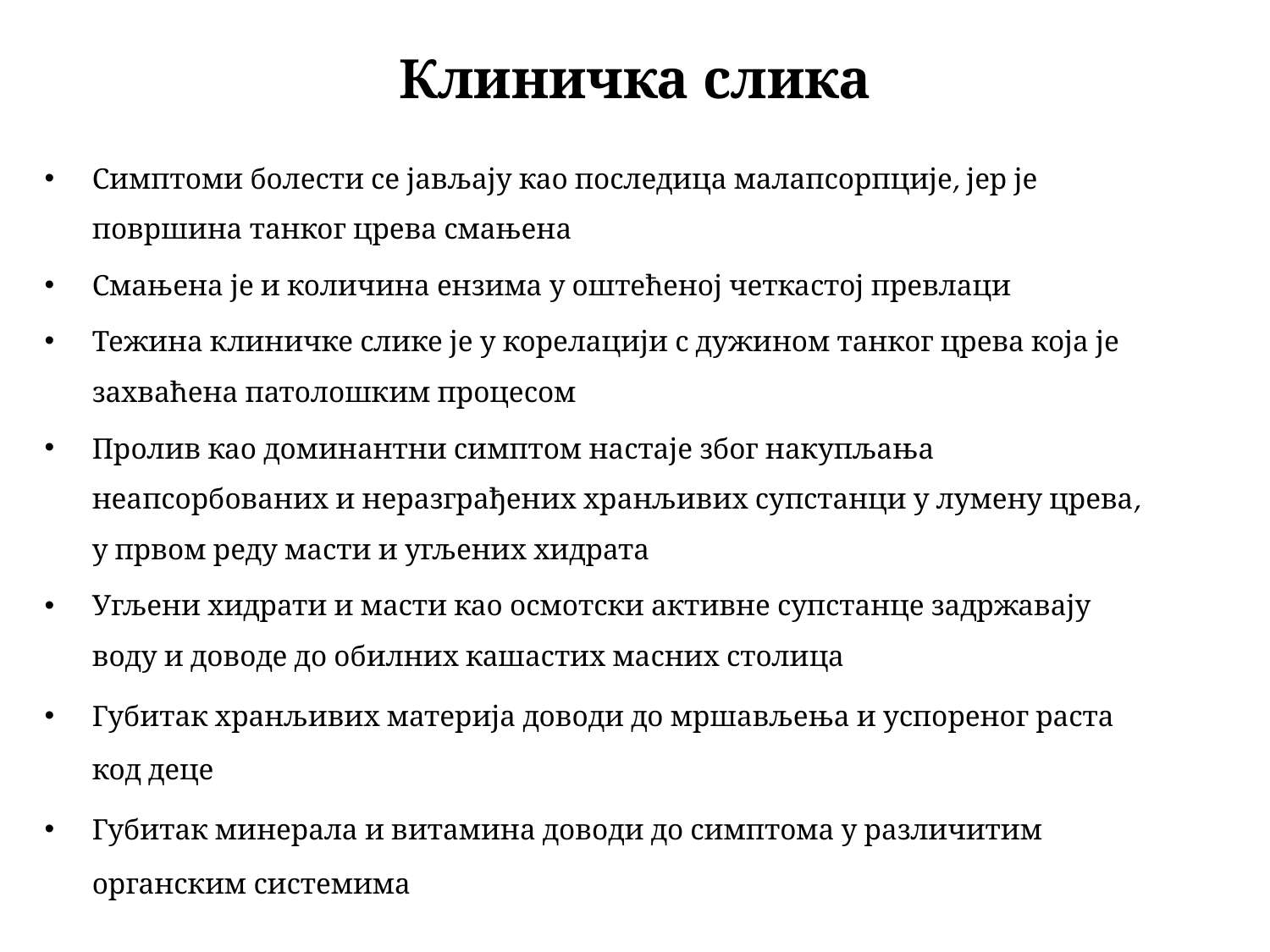

# Клиничка слика
Симптоми болести се јављају као последица малапсорпције, јер је површина танког црева смањена
Смањена је и количина ензима у оштећеној четкастој превлаци
Тежина клиничке слике је у корелацији с дужином танког црева која је захваћена патолошким процесом
Пролив као доминантни симптом настаје због накупљања неапсорбованих и неразграђених хранљивих супстанци у лумену црева, у првом реду масти и угљених хидрата
Угљени хидрати и масти као осмотски активне супстанце задржавају воду и доводе до обилних кашастих масних столица
Губитак хранљивих материја доводи до мршављења и успореног раста код деце
Губитак минерала и витамина доводи до симптома у различитим органским системима